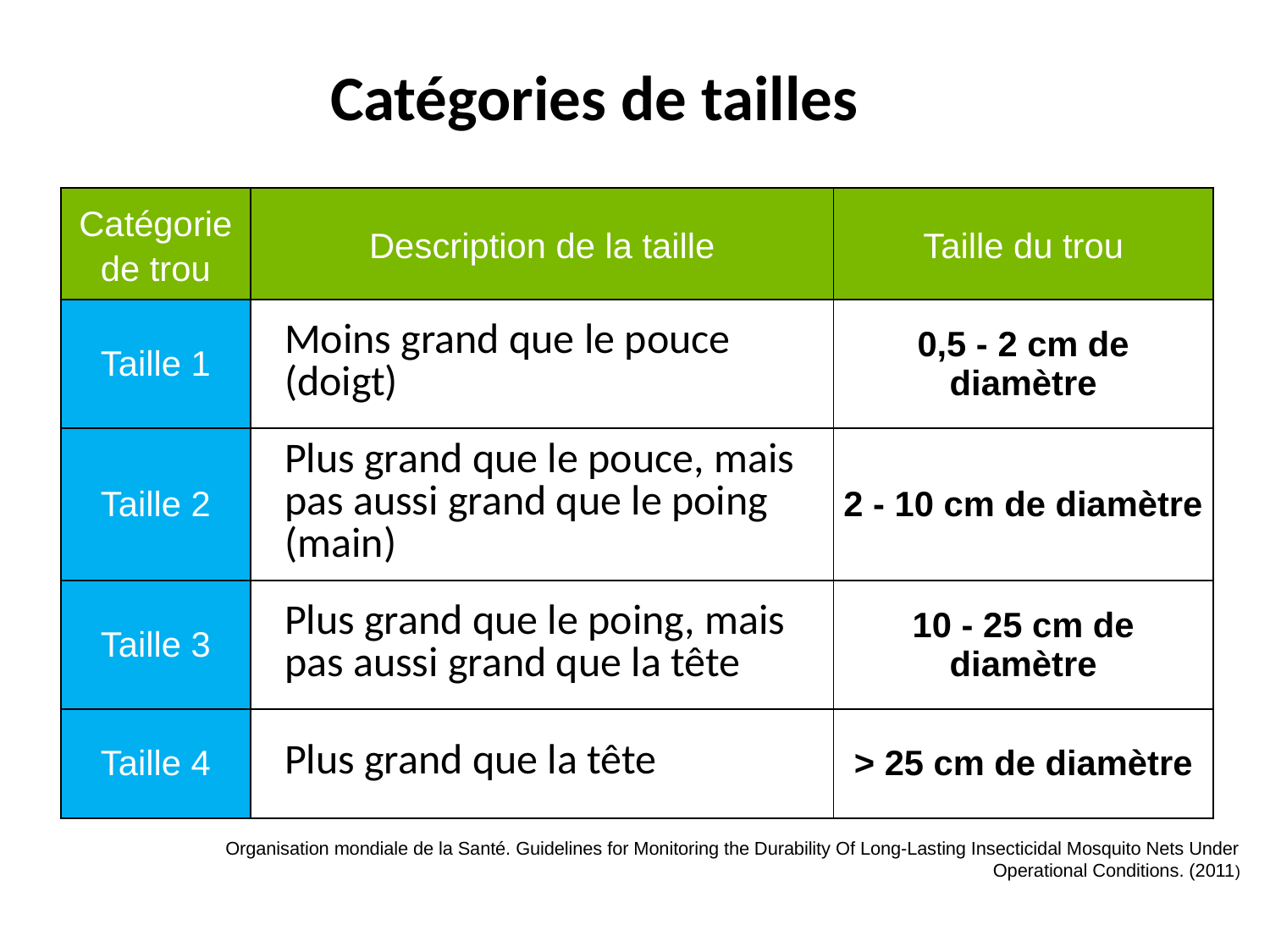

# Catégories de tailles
| Catégorie de trou | Description de la taille | Taille du trou |
| --- | --- | --- |
| Taille 1 | Moins grand que le pouce (doigt) | 0,5 - 2 cm de diamètre |
| Taille 2 | Plus grand que le pouce, mais pas aussi grand que le poing (main) | 2 - 10 cm de diamètre |
| Taille 3 | Plus grand que le poing, mais pas aussi grand que la tête | 10 - 25 cm de diamètre |
| Taille 4 | Plus grand que la tête | > 25 cm de diamètre |
Organisation mondiale de la Santé. Guidelines for Monitoring the Durability Of Long-Lasting Insecticidal Mosquito Nets Under Operational Conditions. (2011)